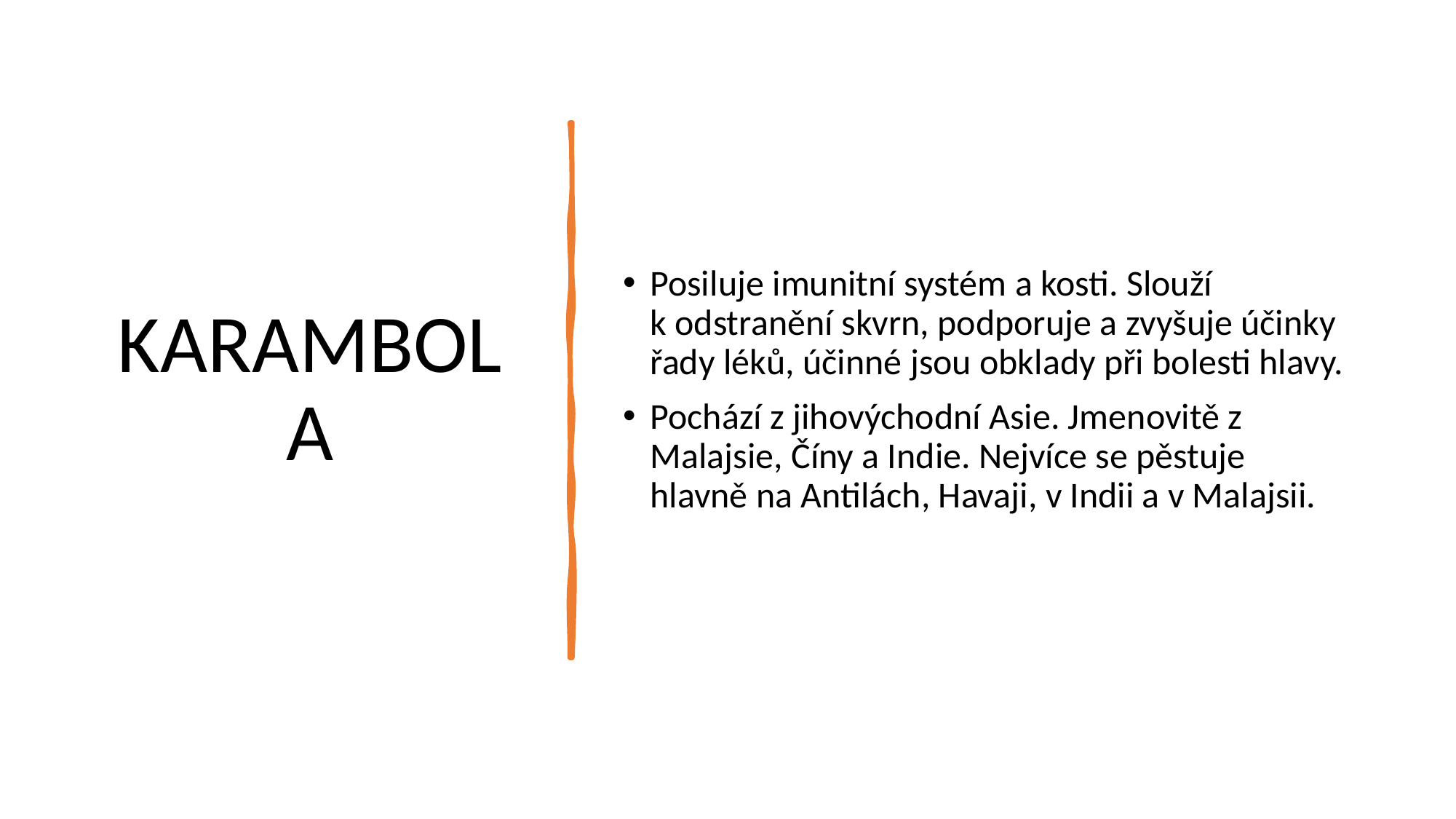

# KARAMBOLA
Posiluje imunitní systém a kosti. Slouží k odstranění skvrn, podporuje a zvyšuje účinky řady léků, účinné jsou obklady při bolesti hlavy.
Pochází z jihovýchodní Asie. Jmenovitě z Malajsie, Číny a Indie. Nejvíce se pěstuje hlavně na Antilách, Havaji, v Indii a v Malajsii.